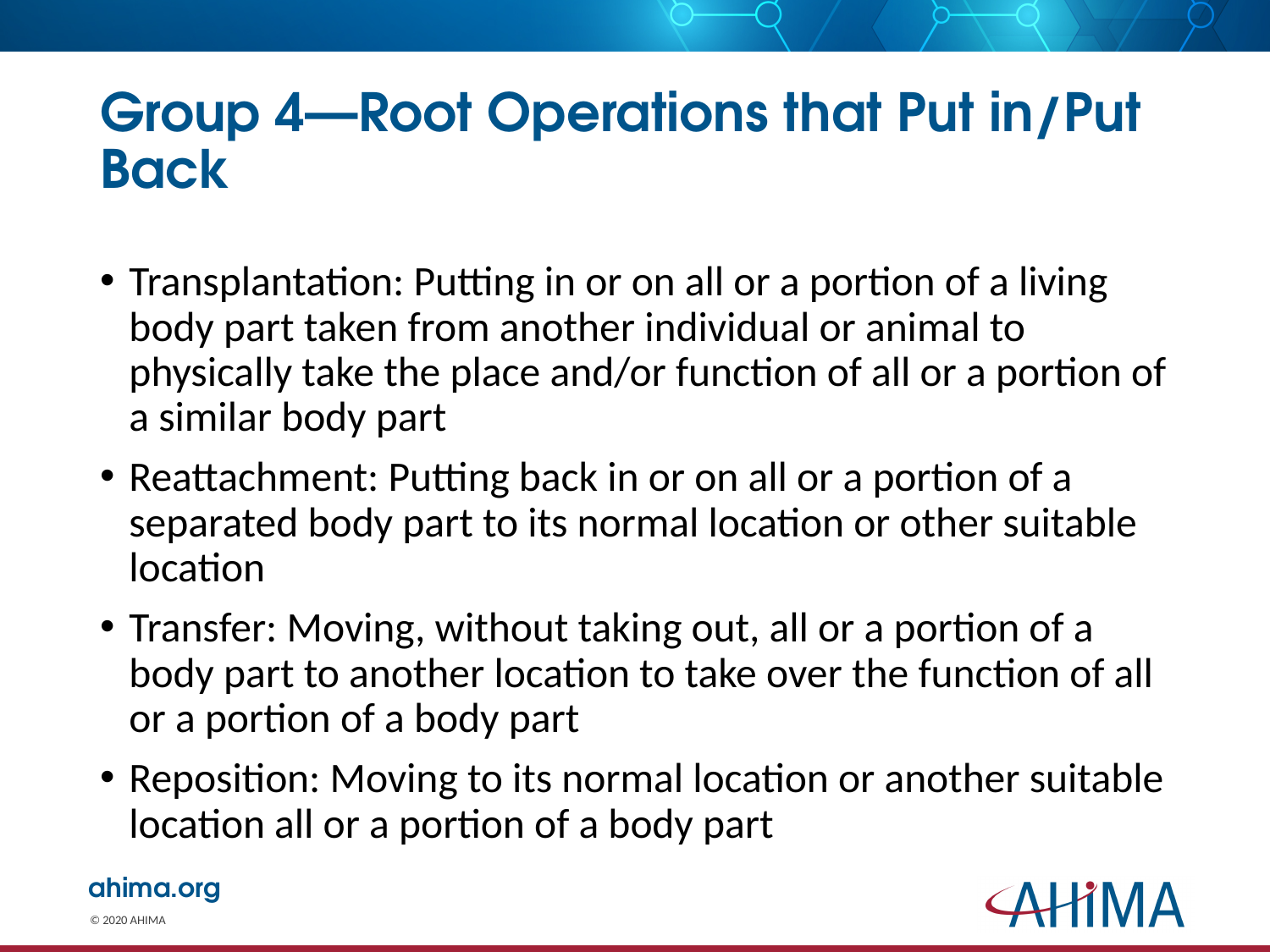

# Group 4—Root Operations that Put in/Put Back
Transplantation: Putting in or on all or a portion of a living body part taken from another individual or animal to physically take the place and/or function of all or a portion of a similar body part
Reattachment: Putting back in or on all or a portion of a separated body part to its normal location or other suitable location
Transfer: Moving, without taking out, all or a portion of a body part to another location to take over the function of all or a portion of a body part
Reposition: Moving to its normal location or another suitable location all or a portion of a body part